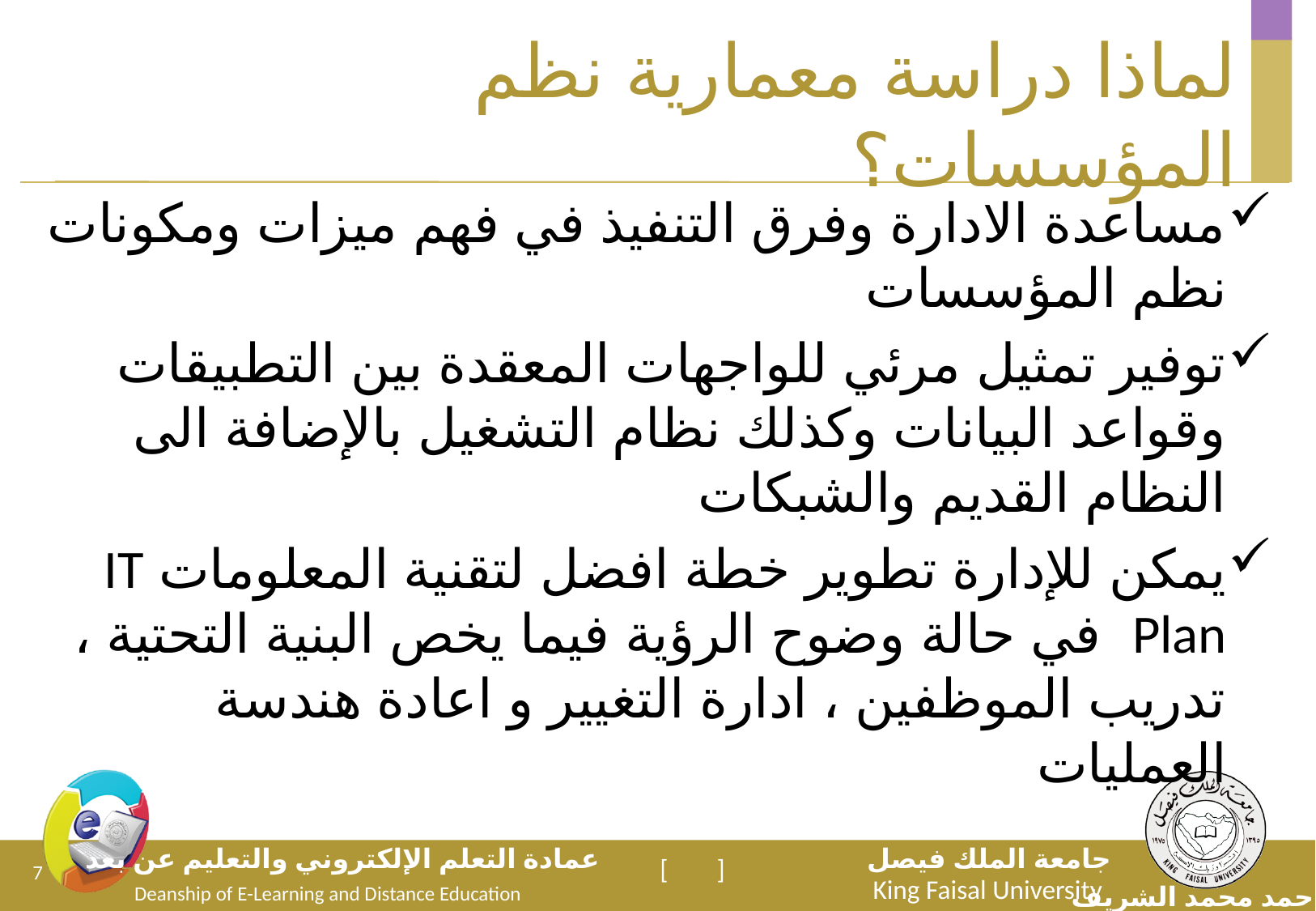

# لماذا دراسة معمارية نظم المؤسسات؟
مساعدة الادارة وفرق التنفيذ في فهم ميزات ومكونات نظم المؤسسات
توفير تمثيل مرئي للواجهات المعقدة بين التطبيقات وقواعد البيانات وكذلك نظام التشغيل بالإضافة الى النظام القديم والشبكات
يمكن للإدارة تطوير خطة افضل لتقنية المعلومات IT Plan  في حالة وضوح الرؤية فيما يخص البنية التحتية ، تدريب الموظفين ، ادارة التغيير و اعادة هندسة العمليات

7